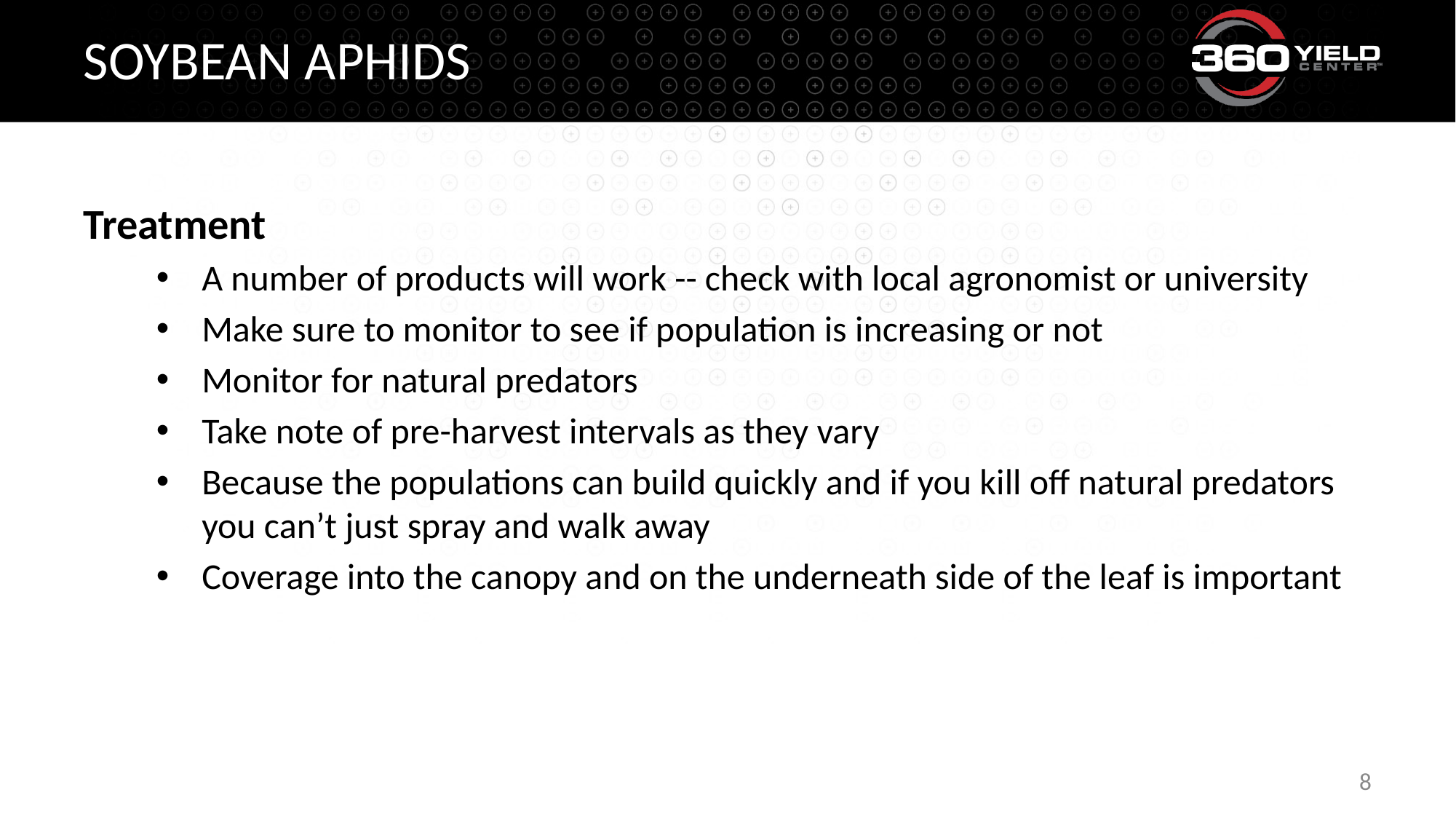

# Soybean aphids
Treatment
A number of products will work -- check with local agronomist or university
Make sure to monitor to see if population is increasing or not
Monitor for natural predators
Take note of pre-harvest intervals as they vary
Because the populations can build quickly and if you kill off natural predators you can’t just spray and walk away
Coverage into the canopy and on the underneath side of the leaf is important
8